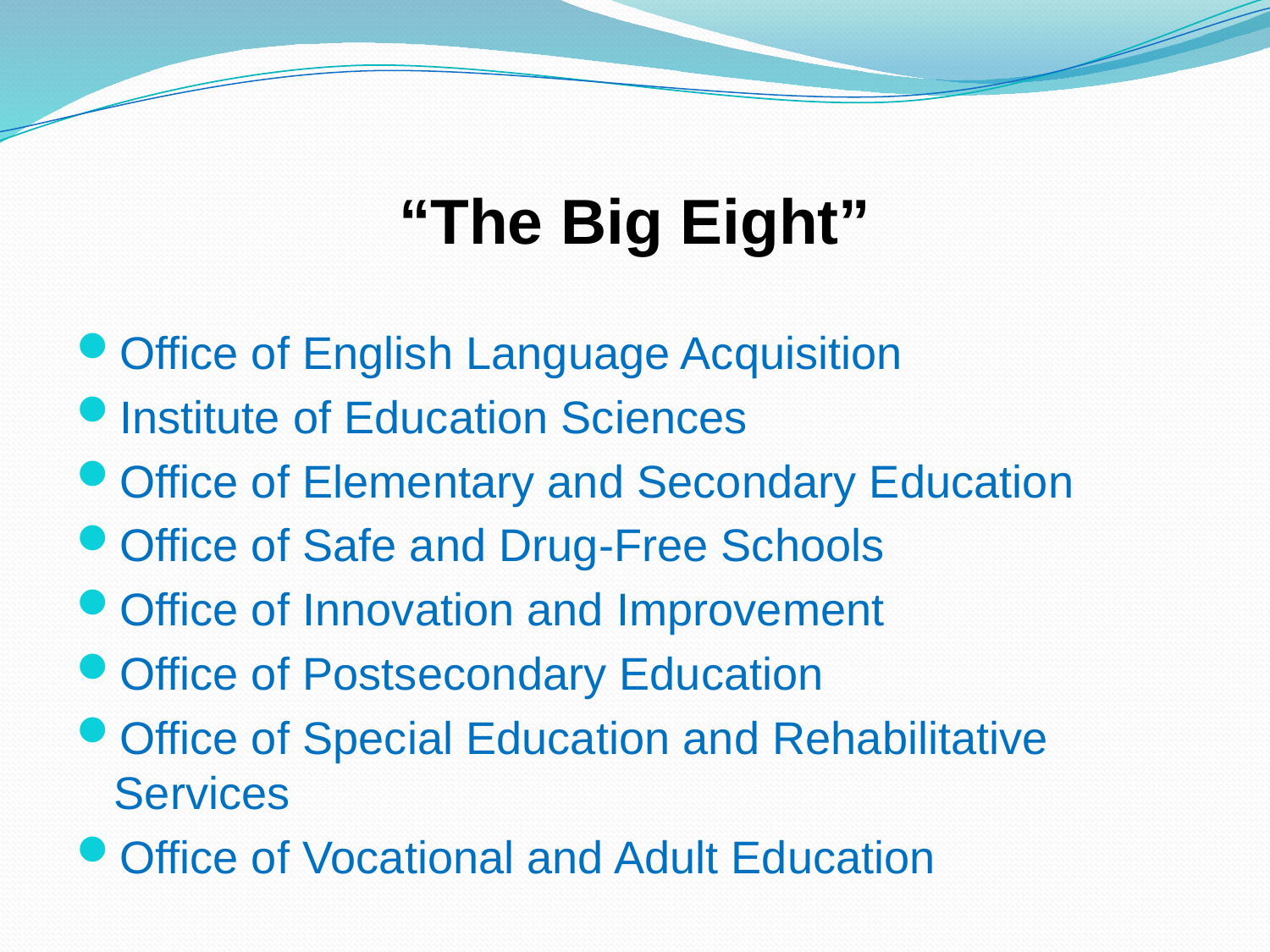

# “The Big Eight”
Office of English Language Acquisition
Institute of Education Sciences
Office of Elementary and Secondary Education
Office of Safe and Drug-Free Schools
Office of Innovation and Improvement
Office of Postsecondary Education
Office of Special Education and Rehabilitative Services
Office of Vocational and Adult Education